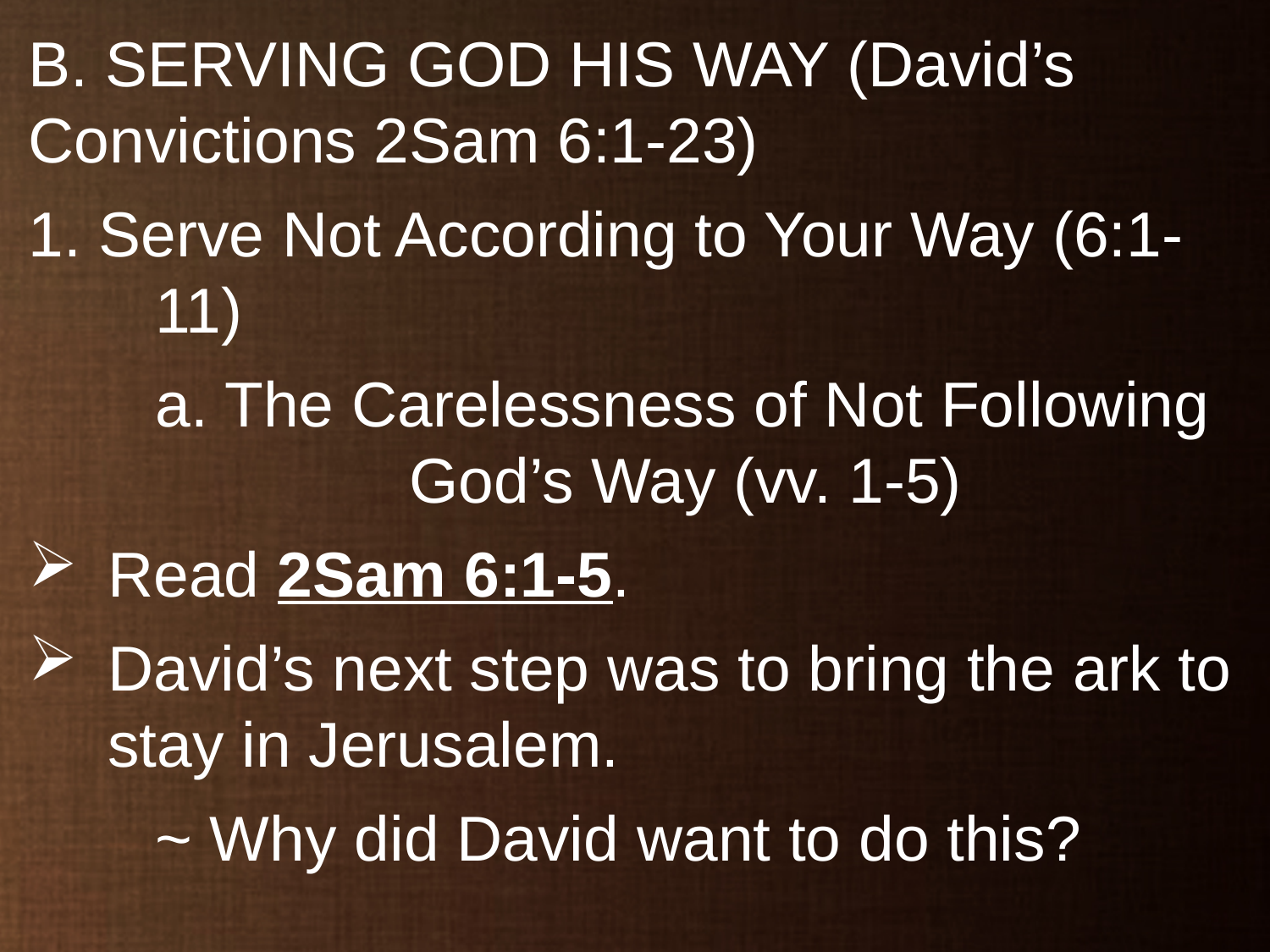

B. SERVING GOD HIS WAY (David’s 	Convictions 2Sam 6:1-23)
1. Serve Not According to Your Way (6:1-	11)
	a. The Carelessness of Not Following 			God’s Way (vv. 1-5)
Read 2Sam 6:1-5.
David’s next step was to bring the ark to stay in Jerusalem.
	~ Why did David want to do this?